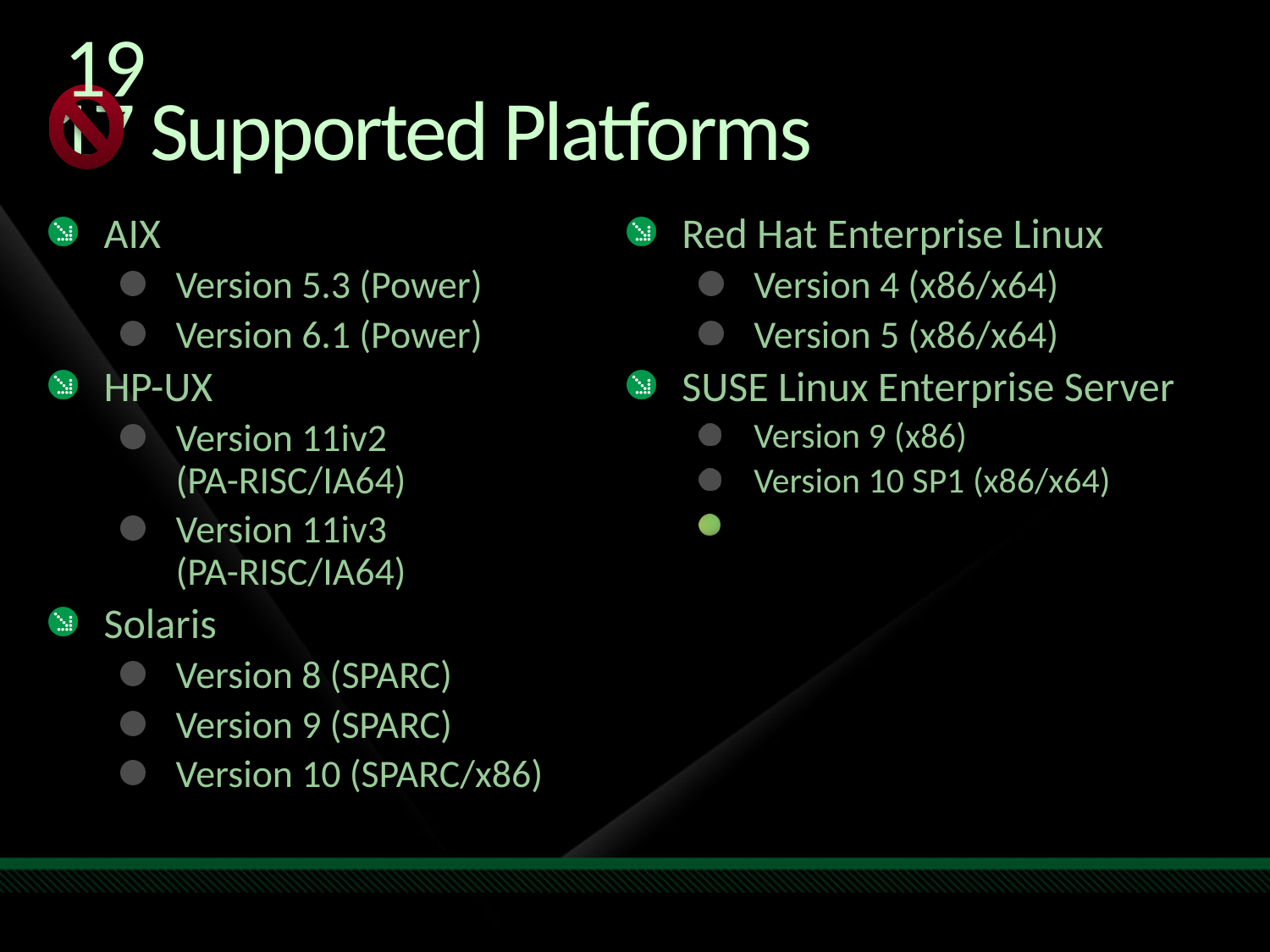

19

# 17 Supported Platforms
AIX
Version 5.3 (Power)
Version 6.1 (Power)
HP-UX
Version 11iv2 (PA-RISC/IA64)
Version 11iv3 (PA-RISC/IA64)
Solaris
Version 8 (SPARC)
Version 9 (SPARC)
Version 10 (SPARC/x86)
Red Hat Enterprise Linux
Version 4 (x86/x64)
Version 5 (x86/x64)
SUSE Linux Enterprise Server
Version 9 (x86)
Version 10 SP1 (x86/x64)
Version 11 (x86/x64)